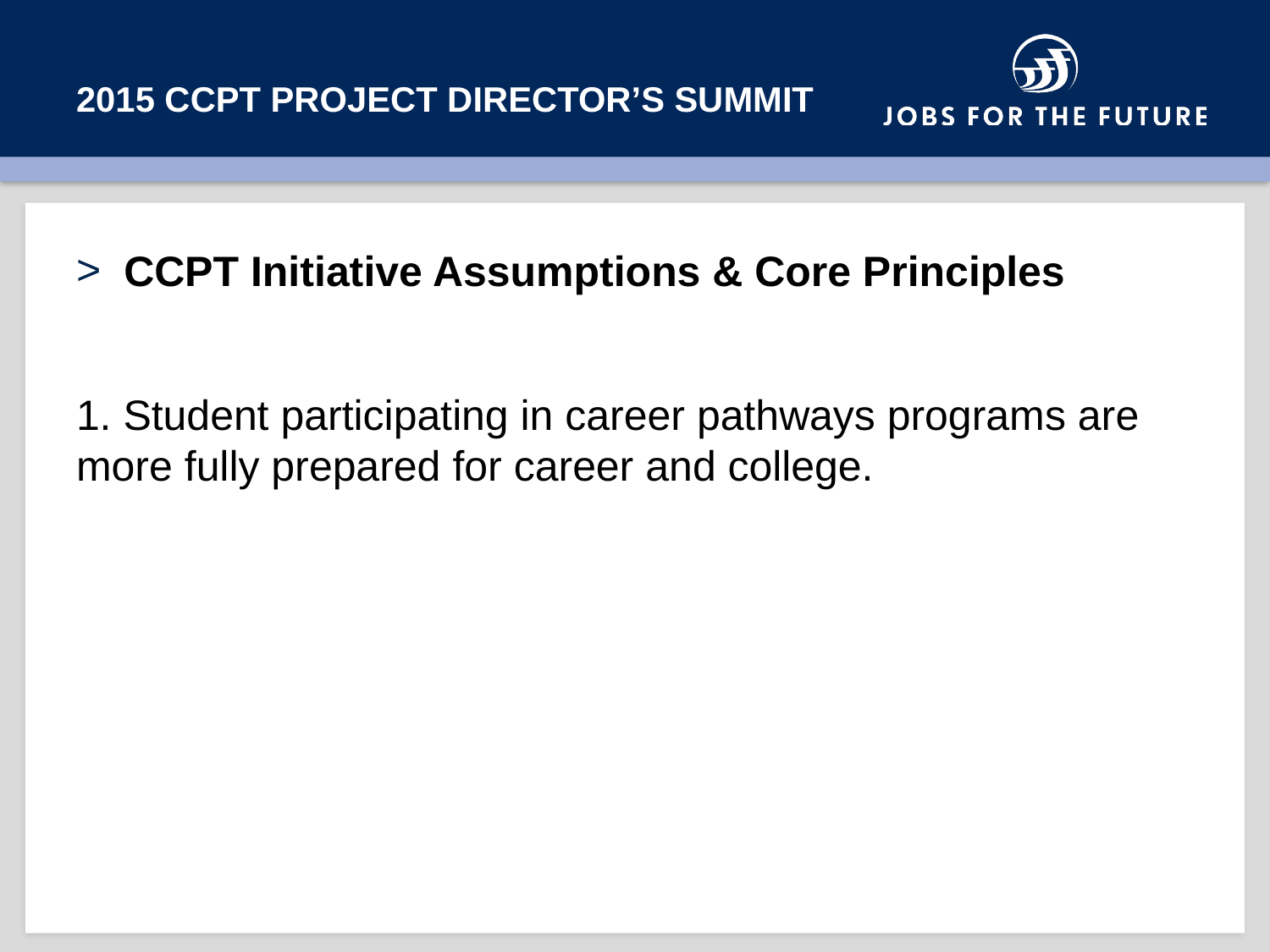

# 2015 CCPT PROJECT DIRECTOR’s SUMMIT
CCPT Initiative Assumptions & Core Principles

1. Student participating in career pathways programs are more fully prepared for career and college.